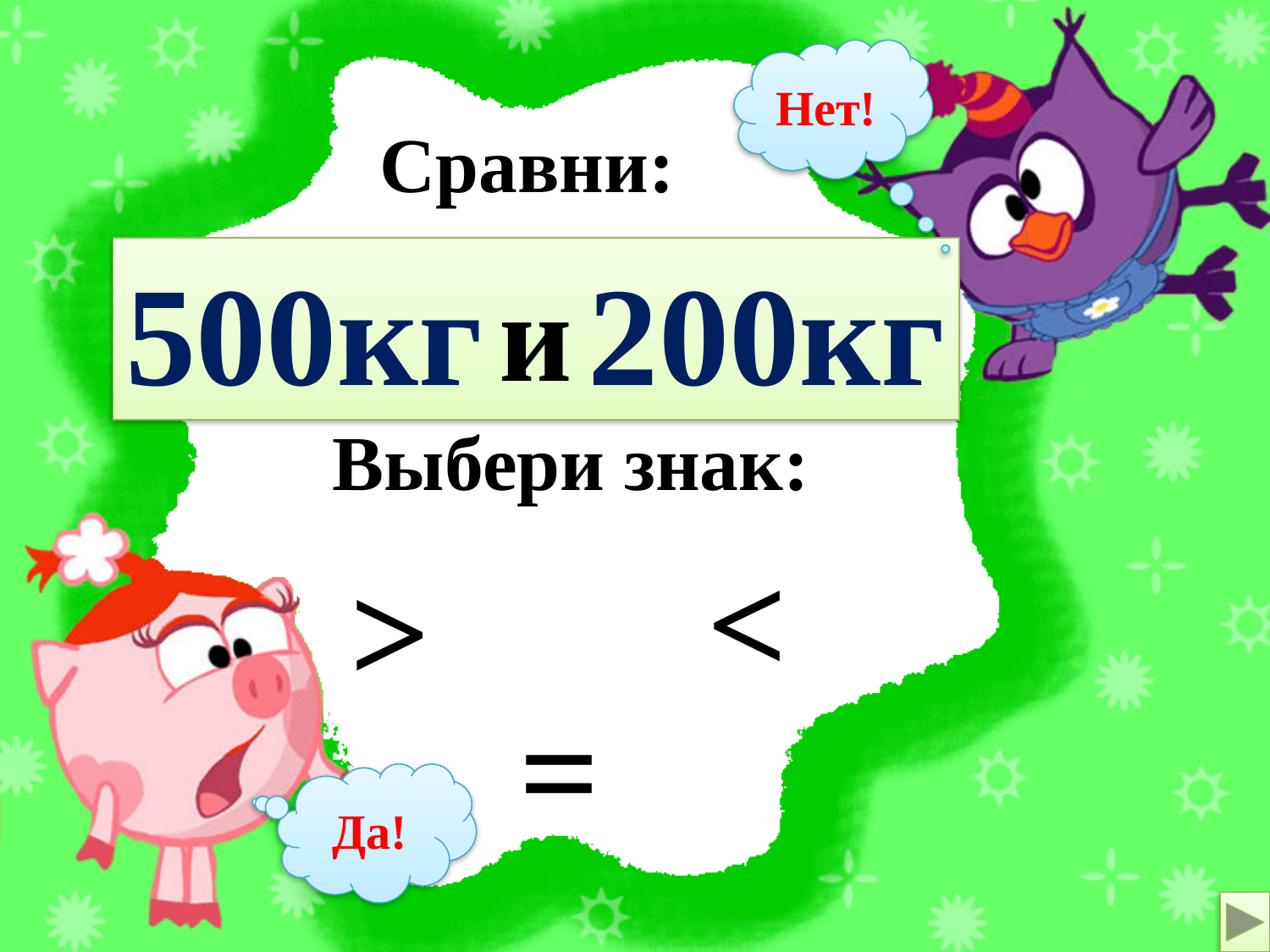

Нет!
Сравни:
500кг   200кг
и
Выбери знак:
<
>
=
Да!